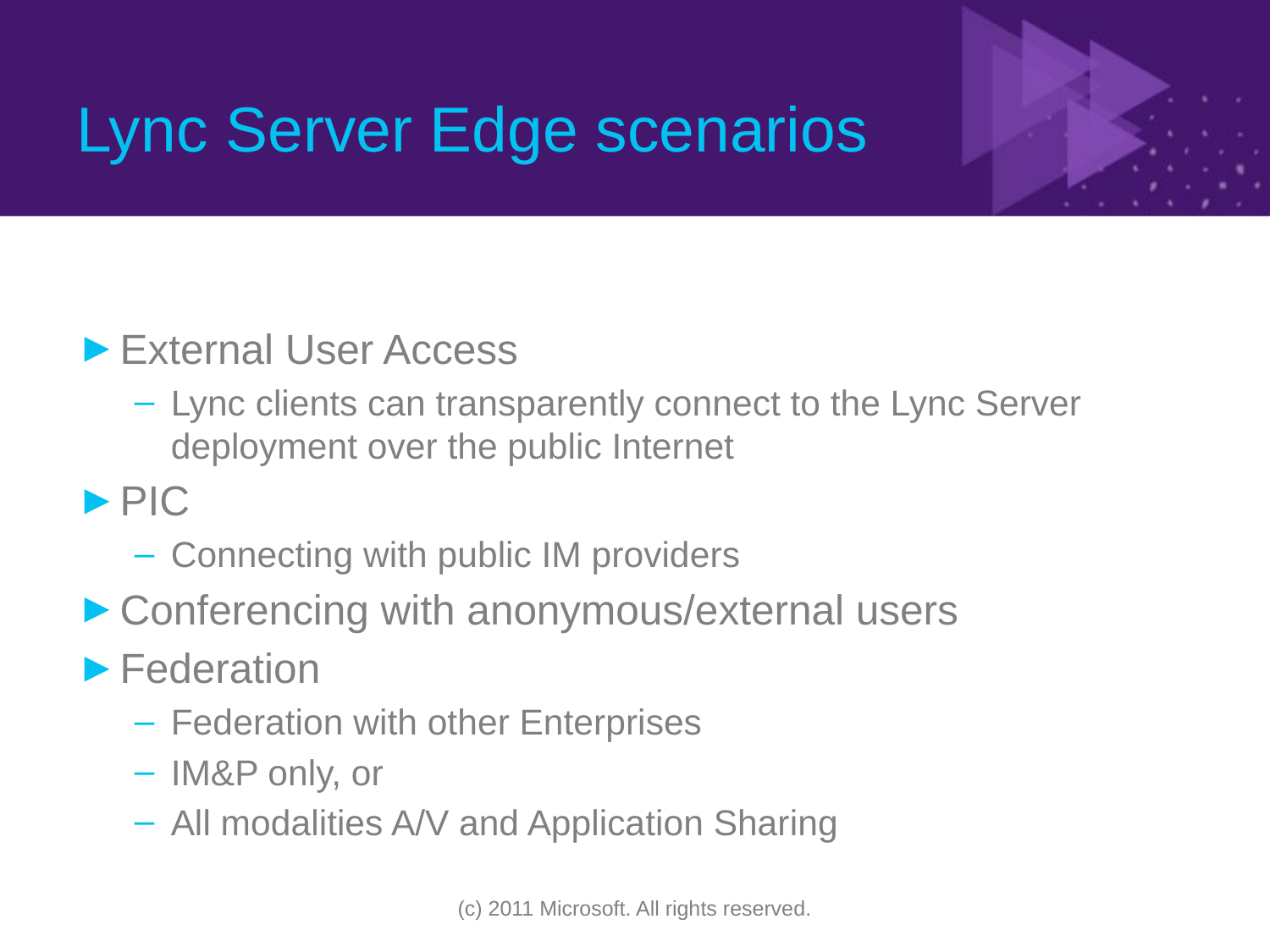

# Lync Server Edge scenarios
External User Access
Lync clients can transparently connect to the Lync Server deployment over the public Internet
PIC
Connecting with public IM providers
Conferencing with anonymous/external users
Federation
Federation with other Enterprises
IM&P only, or
All modalities A/V and Application Sharing
(c) 2011 Microsoft. All rights reserved.